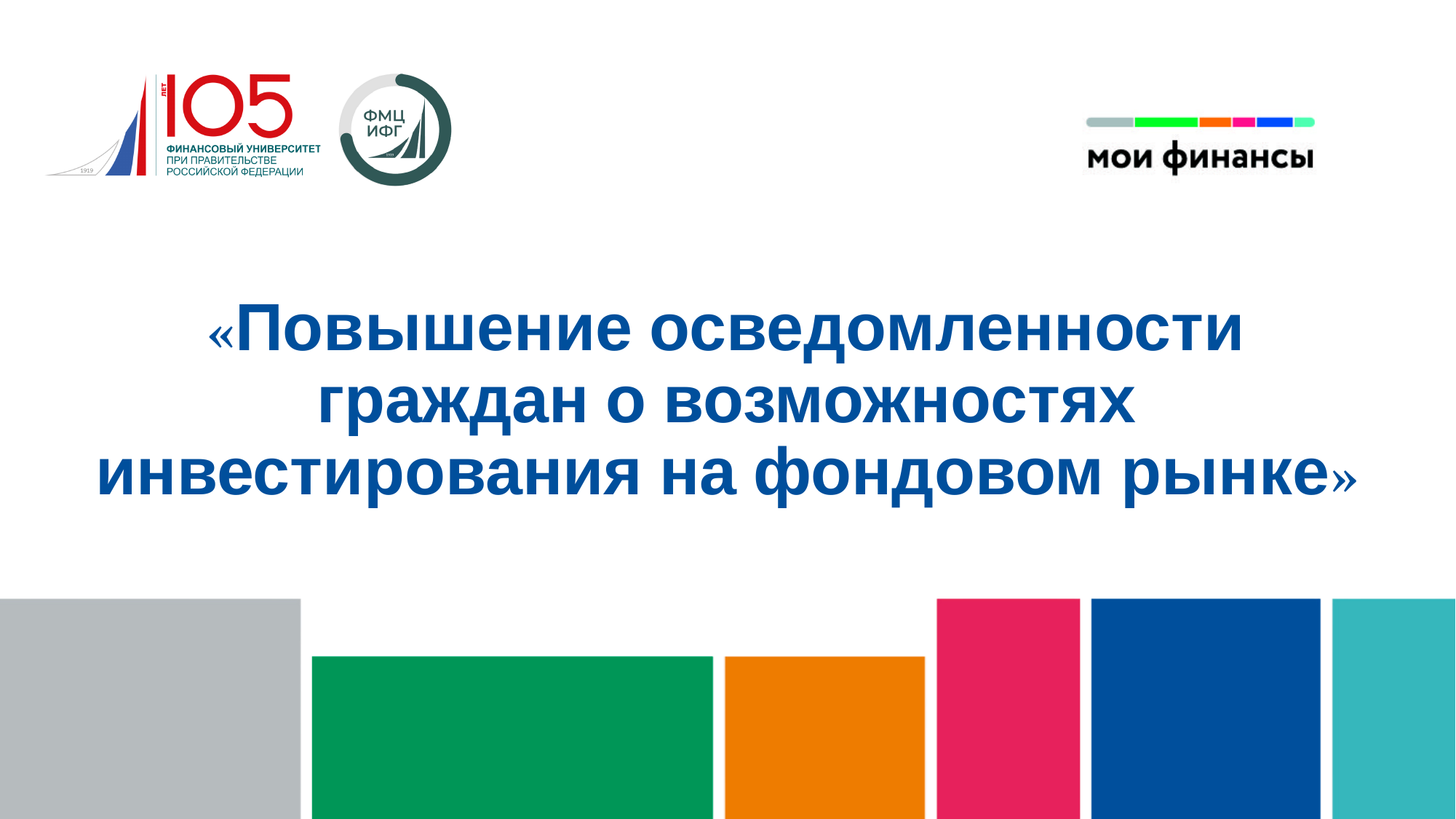

«Повышение осведомленности граждан о возможностях инвестирования на фондовом рынке»
1